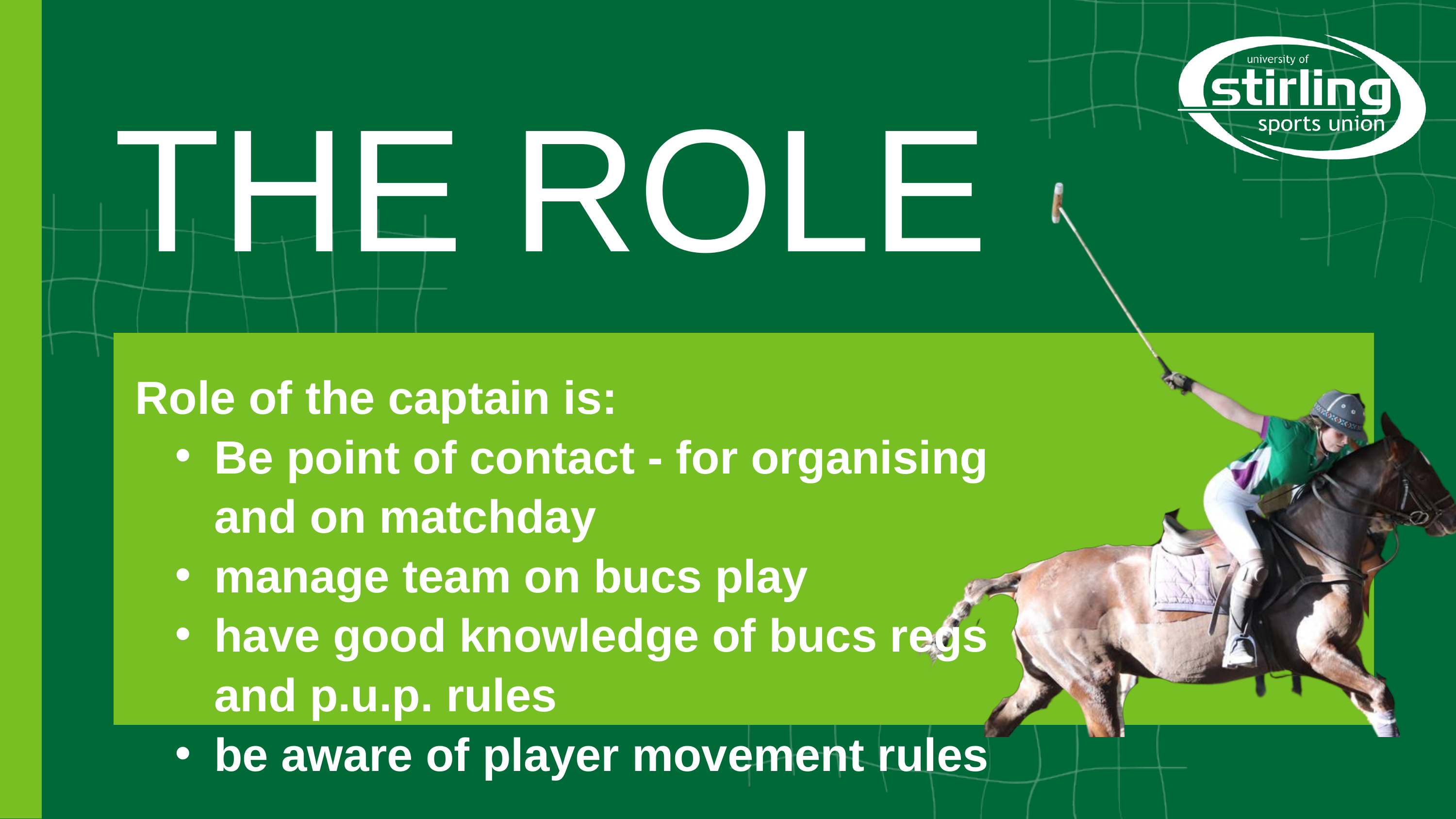

THE ROLE

Role of the captain is:
Be point of contact - for organising and on matchday
manage team on bucs play
have good knowledge of bucs regs and p.u.p. rules
be aware of player movement rules